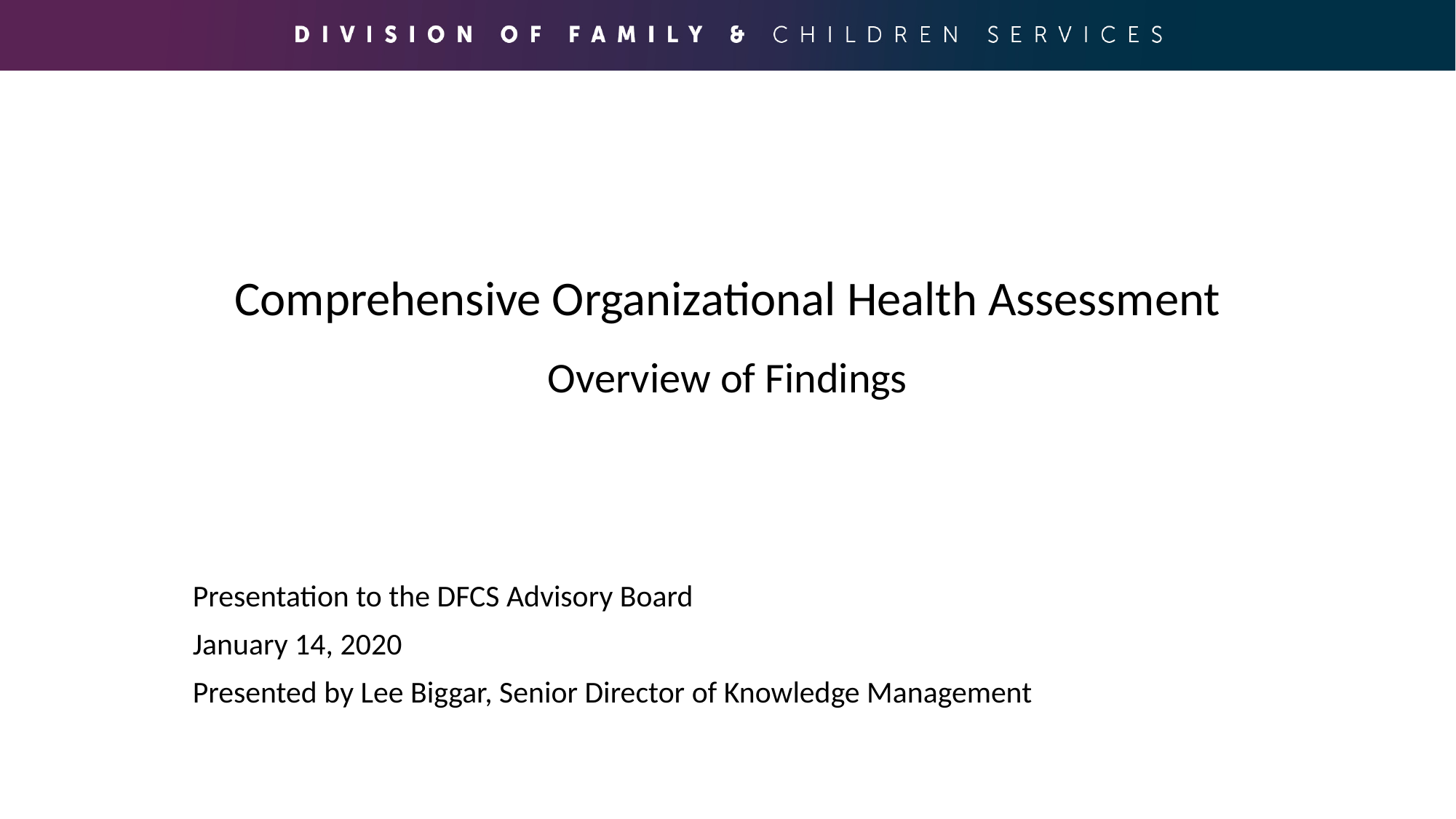

# Comprehensive Organizational Health Assessment
Overview of Findings

Presentation to the DFCS Advisory Board
January 14, 2020
Presented by Lee Biggar, Senior Director of Knowledge Management